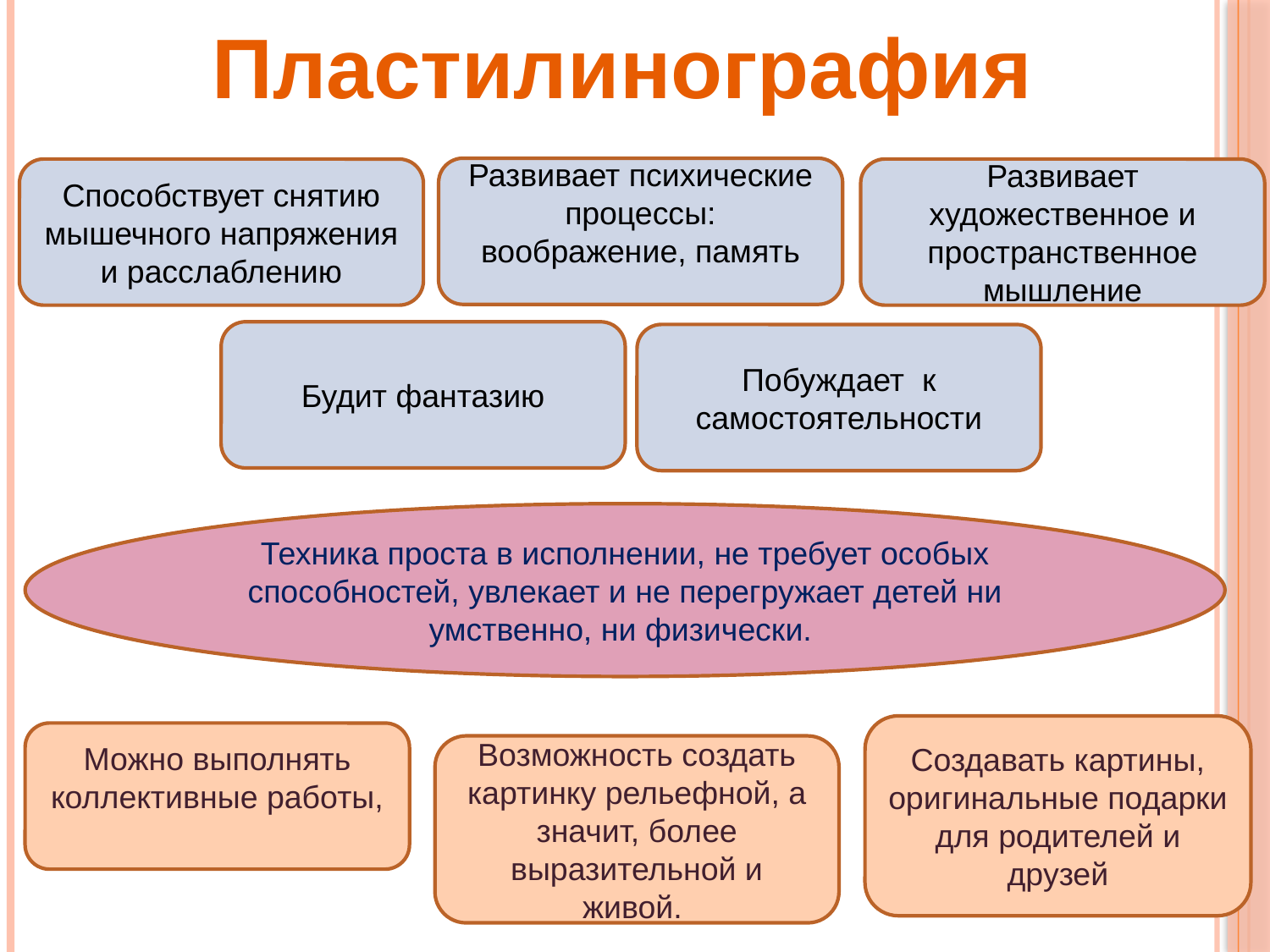

Пластилинография
Развивает психические процессы: воображение, память

Способствует снятию мышечного напряжения и расслаблению
Развивает художественное и пространственное мышление
Будит фантазию
Побуждает  к самостоятельности
Техника проста в исполнении, не требует особых способностей, увлекает и не перегружает детей ни умственно, ни физически.
Создавать картины, оригинальные подарки
для родителей и друзей
Можно выполнять коллективные работы,

Возможность создать картинку рельефной, а значит, более выразительной и живой.